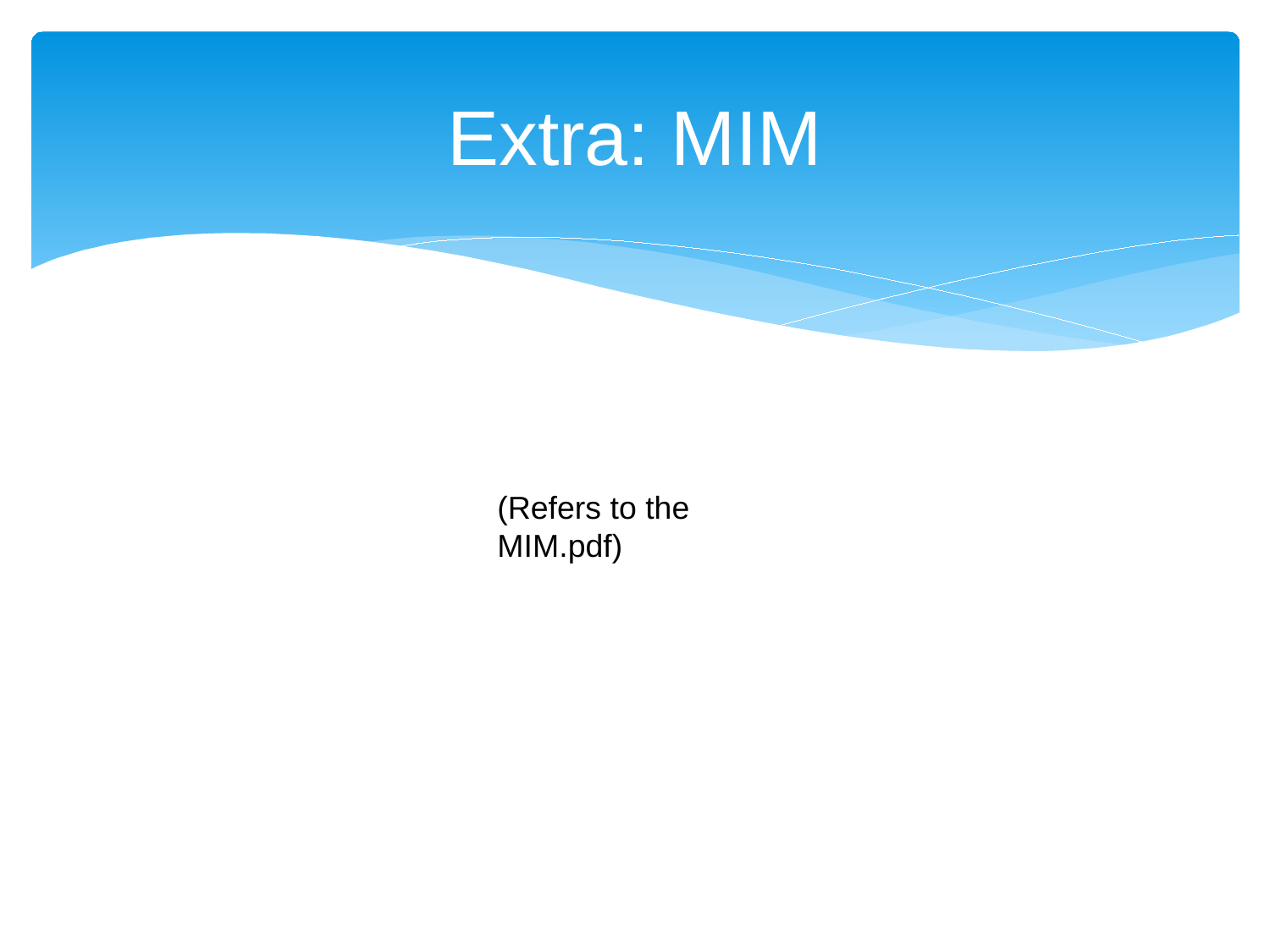

# Extra: MIM
(Refers to the MIM.pdf)